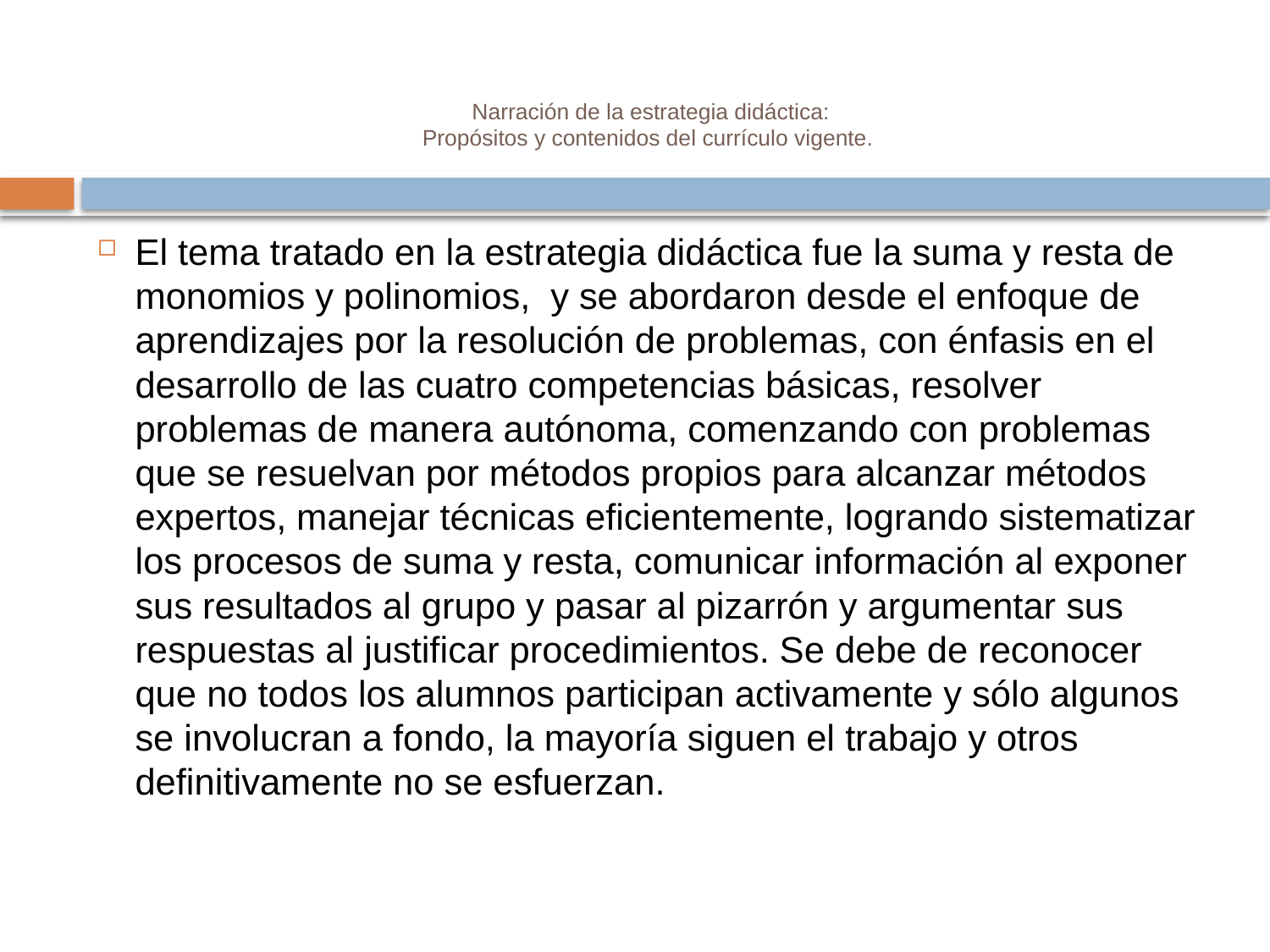

# Narración de la estrategia didáctica: Propósitos y contenidos del currículo vigente.
El tema tratado en la estrategia didáctica fue la suma y resta de monomios y polinomios,  y se abordaron desde el enfoque de aprendizajes por la resolución de problemas, con énfasis en el desarrollo de las cuatro competencias básicas, resolver problemas de manera autónoma, comenzando con problemas que se resuelvan por métodos propios para alcanzar métodos expertos, manejar técnicas eficientemente, logrando sistematizar los procesos de suma y resta, comunicar información al exponer sus resultados al grupo y pasar al pizarrón y argumentar sus respuestas al justificar procedimientos. Se debe de reconocer que no todos los alumnos participan activamente y sólo algunos se involucran a fondo, la mayoría siguen el trabajo y otros definitivamente no se esfuerzan.